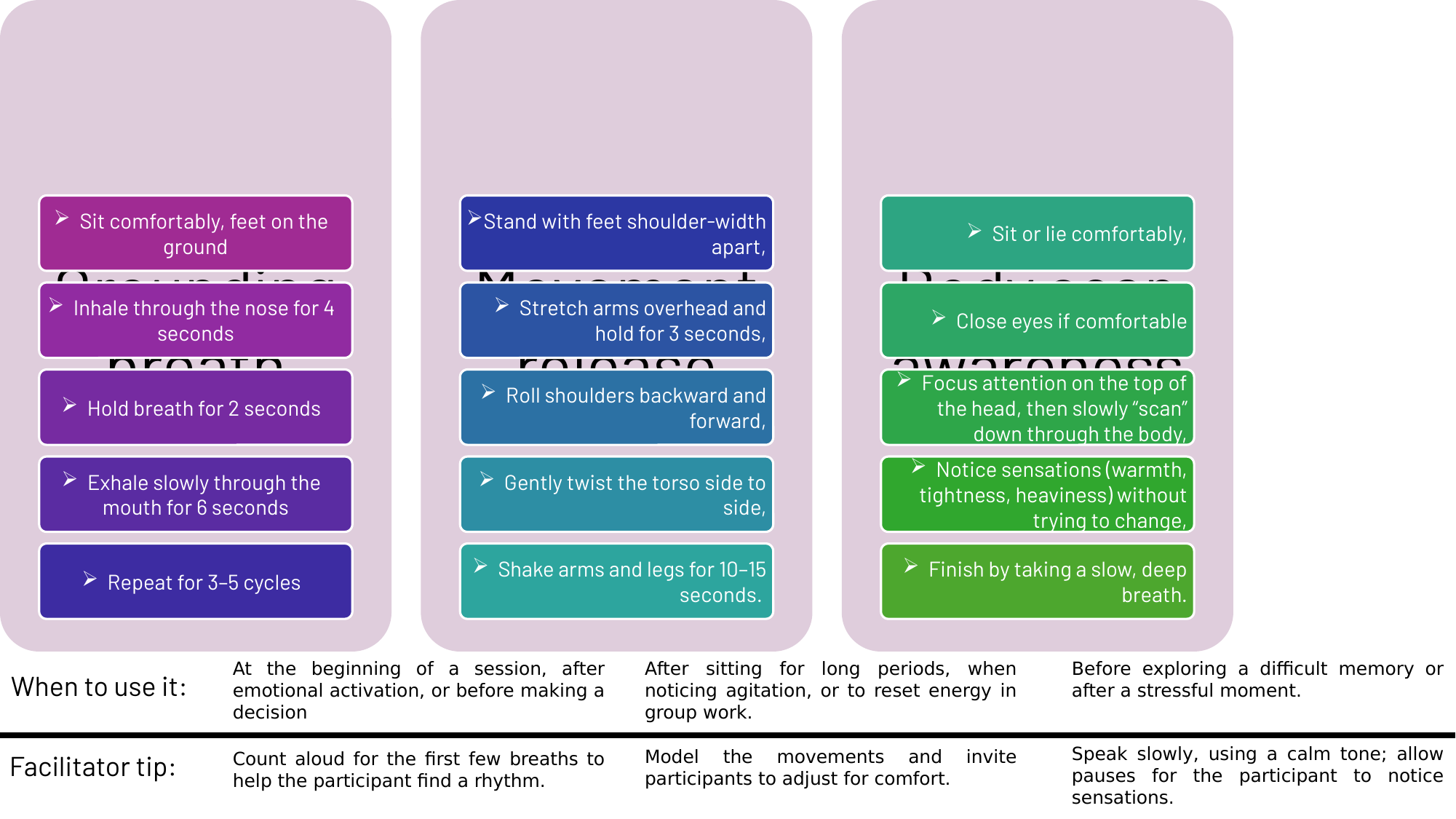

Grounding breath
Sit comfortably, feet on the ground
Inhale through the nose for 4 seconds
Hold breath for 2 seconds
Exhale slowly through the mouth for 6 seconds
Repeat for 3–5 cycles
Movement release
Stand with feet shoulder-width apart,
Stretch arms overhead and hold for 3 seconds,
Roll shoulders backward and forward,
Gently twist the torso side to side,
Shake arms and legs for 10–15 seconds.
Body scan awareness
Sit or lie comfortably,
Close eyes if comfortable
Focus attention on the top of the head, then slowly “scan” down through the body,
Notice sensations (warmth, tightness, heaviness) without trying to change,
Finish by taking a slow, deep breath.
At the beginning of a session, after emotional activation, or before making a decision
After sitting for long periods, when noticing agitation, or to reset energy in group work.
Before exploring a difficult memory or after a stressful moment.
When to use it:
Speak slowly, using a calm tone; allow pauses for the participant to notice sensations.
Model the movements and invite participants to adjust for comfort.
Count aloud for the first few breaths to help the participant find a rhythm.
Facilitator tip: